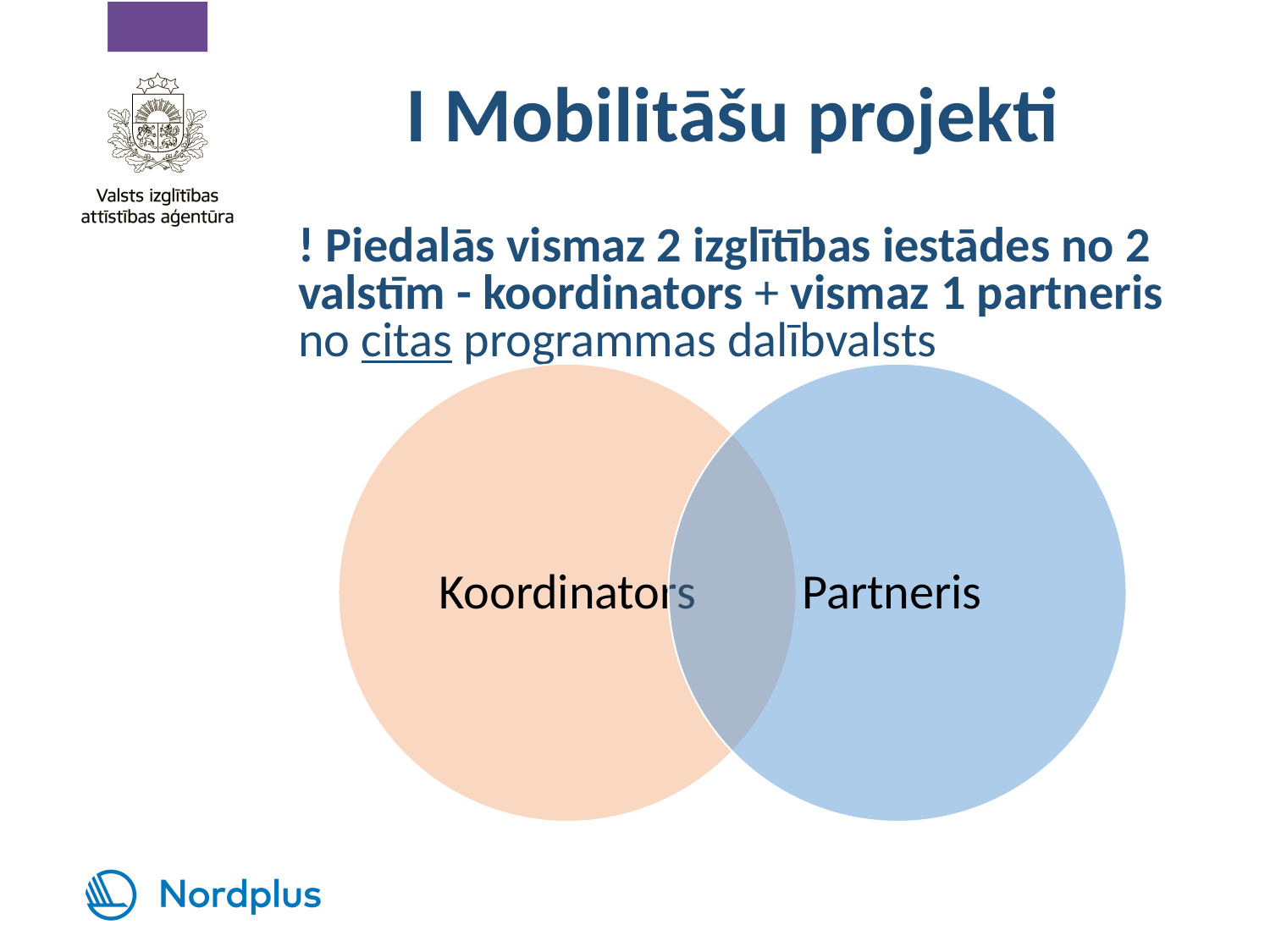

# I Mobilitāšu projekti
! Piedalās vismaz 2 izglītības iestādes no 2 valstīm - koordinators + vismaz 1 partneris no citas programmas dalībvalsts

Koordinators
Partneris